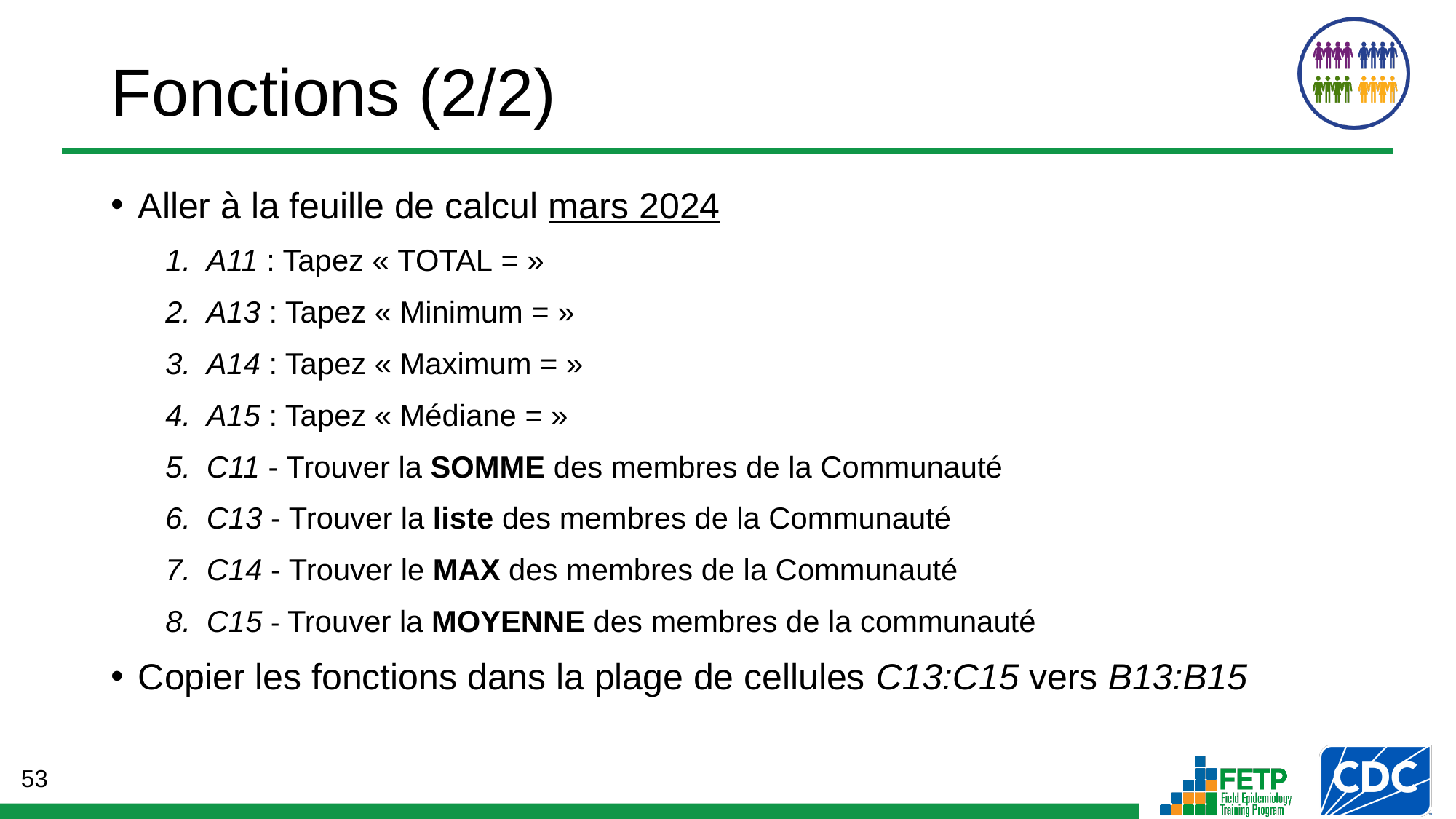

# Fonctions (2/2)
Aller à la feuille de calcul mars 2024
A11 : Tapez « TOTAL = »
A13 : Tapez « Minimum = »
A14 : Tapez « Maximum = »
A15 : Tapez « Médiane = »
C11 - Trouver la SOMME des membres de la Communauté
C13 - Trouver la liste des membres de la Communauté
C14 - Trouver le MAX des membres de la Communauté
C15 - Trouver la MOYENNE des membres de la communauté
Copier les fonctions dans la plage de cellules C13:C15 vers B13:B15